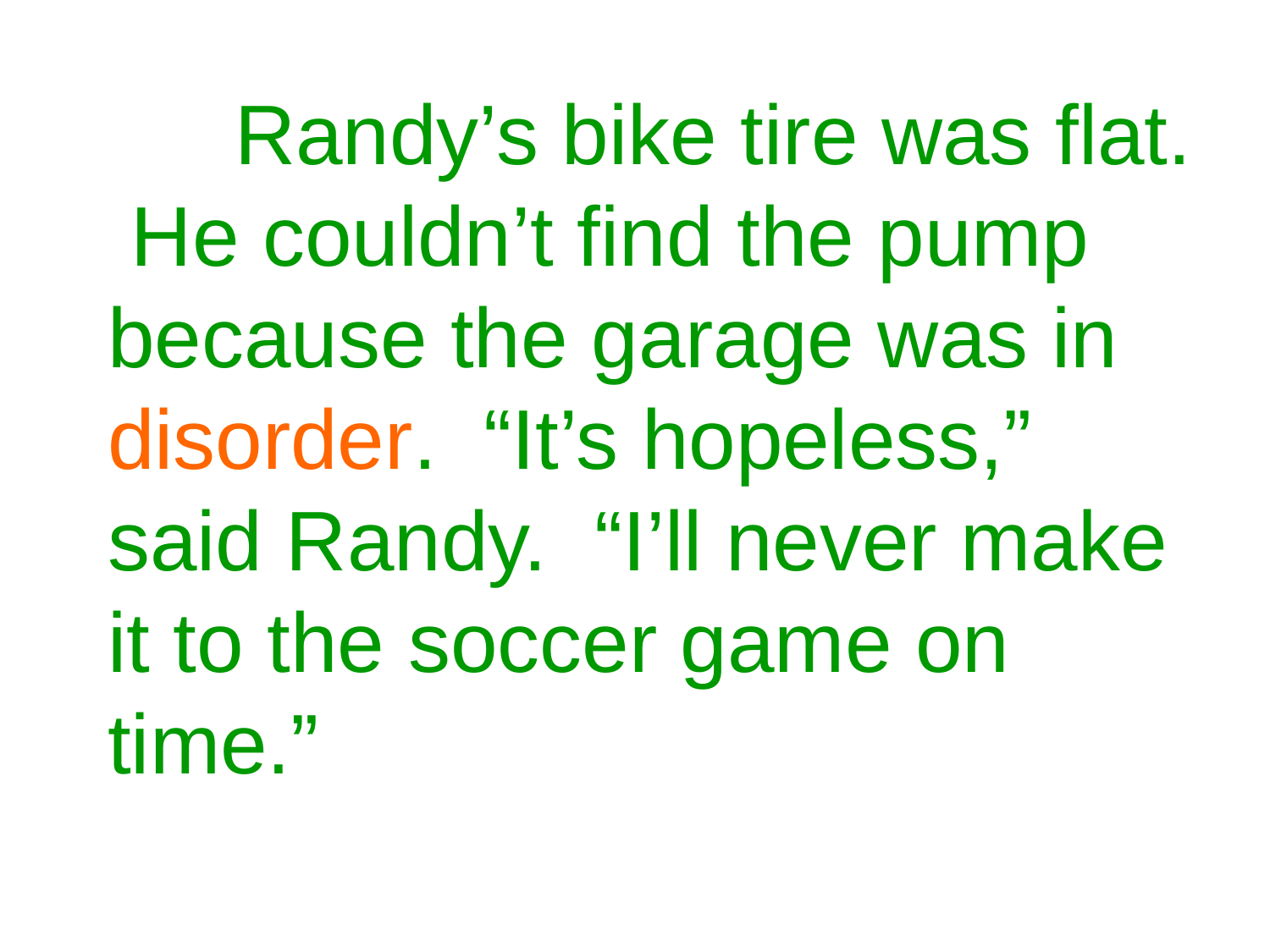

Randy’s bike tire was flat.  He couldn’t find the pump because the garage was in disorder.  “It’s hopeless,” said Randy.  “I’ll never make it to the soccer game on time.”